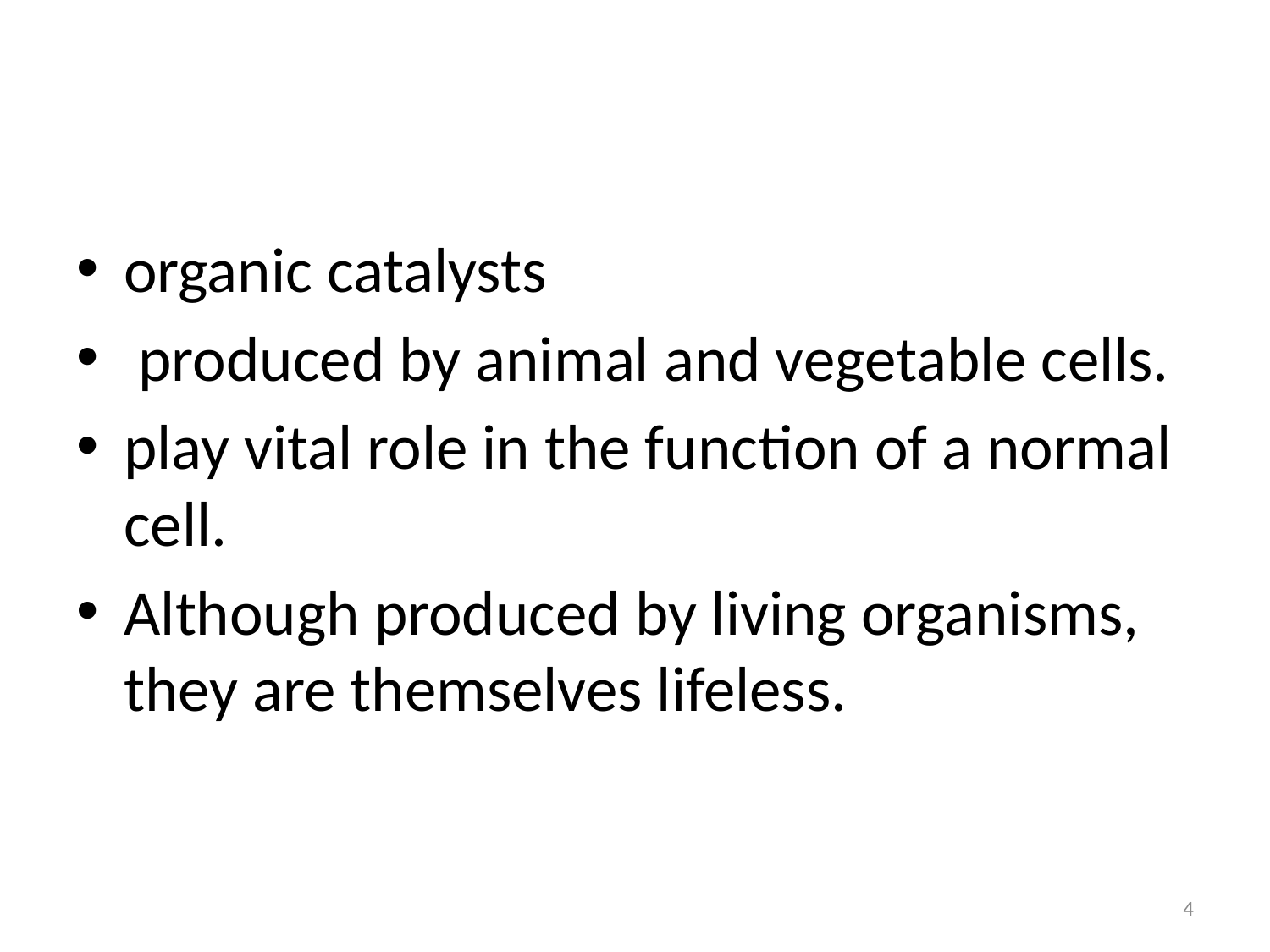

#
organic catalysts
 produced by animal and vegetable cells.
play vital role in the function of a normal cell.
Although produced by living organisms, they are themselves lifeless.

4